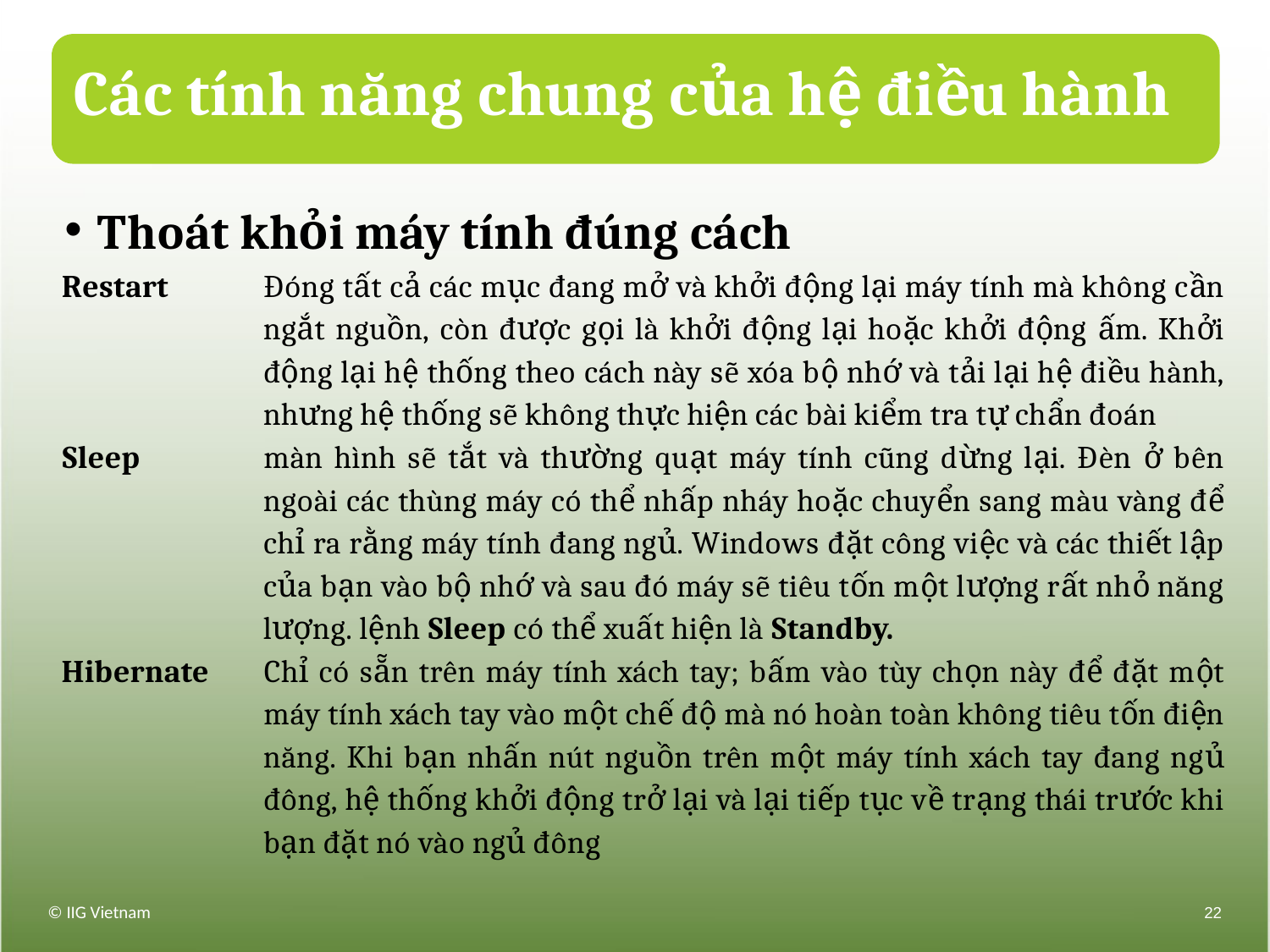

# Các tính năng chung của hệ điều hành
Thoát khỏi máy tính đúng cách

| Restart | Đóng tất cả các mục đang mở và khởi động lại máy tính mà không cần ngắt nguồn, còn được gọi là khởi động lại hoặc khởi động ấm. Khởi động lại hệ thống theo cách này sẽ xóa bộ nhớ và tải lại hệ điều hành, nhưng hệ thống sẽ không thực hiện các bài kiểm tra tự chẩn đoán |
| --- | --- |
| Sleep | màn hình sẽ tắt và thường quạt máy tính cũng dừng lại. Đèn ở bên ngoài các thùng máy có thể nhấp nháy hoặc chuyển sang màu vàng để chỉ ra rằng máy tính đang ngủ. Windows đặt công việc và các thiết lập của bạn vào bộ nhớ và sau đó máy sẽ tiêu tốn một lượng rất nhỏ năng lượng. lệnh Sleep có thể xuất hiện là Standby. |
| Hibernate | Chỉ có sẵn trên máy tính xách tay; bấm vào tùy chọn này để đặt một máy tính xách tay vào một chế độ mà nó hoàn toàn không tiêu tốn điện năng. Khi bạn nhấn nút nguồn trên một máy tính xách tay đang ngủ đông, hệ thống khởi động trở lại và lại tiếp tục về trạng thái trước khi bạn đặt nó vào ngủ đông |
© IIG Vietnam
22